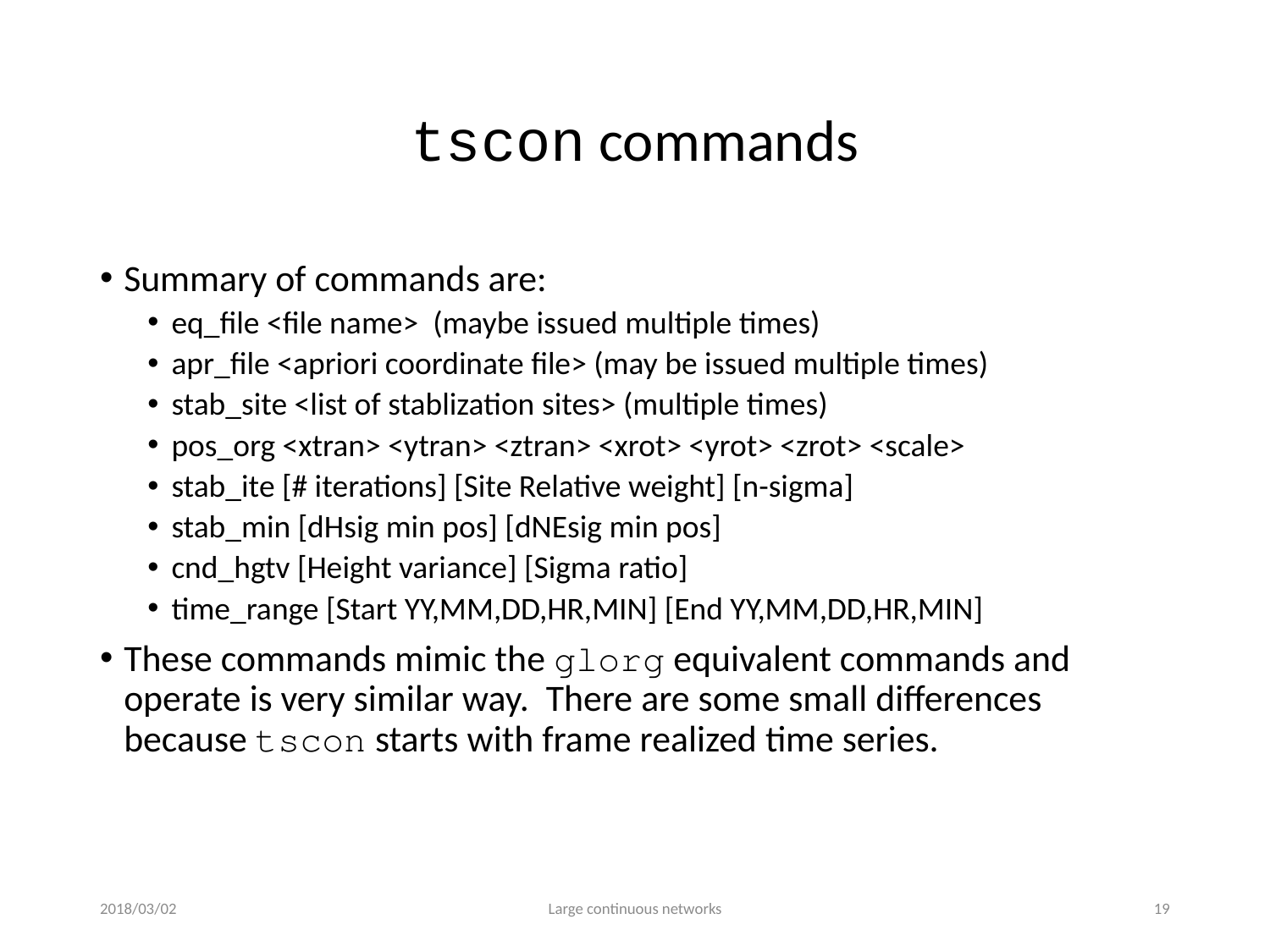

# tscon commands
Summary of commands are:
eq_file <file name>  (maybe issued multiple times)
apr_file <apriori coordinate file> (may be issued multiple times)
stab_site <list of stablization sites> (multiple times)
pos_org <xtran> <ytran> <ztran> <xrot> <yrot> <zrot> <scale>
stab_ite [# iterations] [Site Relative weight] [n-sigma]
stab_min [dHsig min pos] [dNEsig min pos]
cnd_hgtv [Height variance] [Sigma ratio]
time_range [Start YY,MM,DD,HR,MIN] [End YY,MM,DD,HR,MIN]
These commands mimic the glorg equivalent commands and operate is very similar way.  There are some small differences because tscon starts with frame realized time series.

2018/03/02
Large continuous networks
19